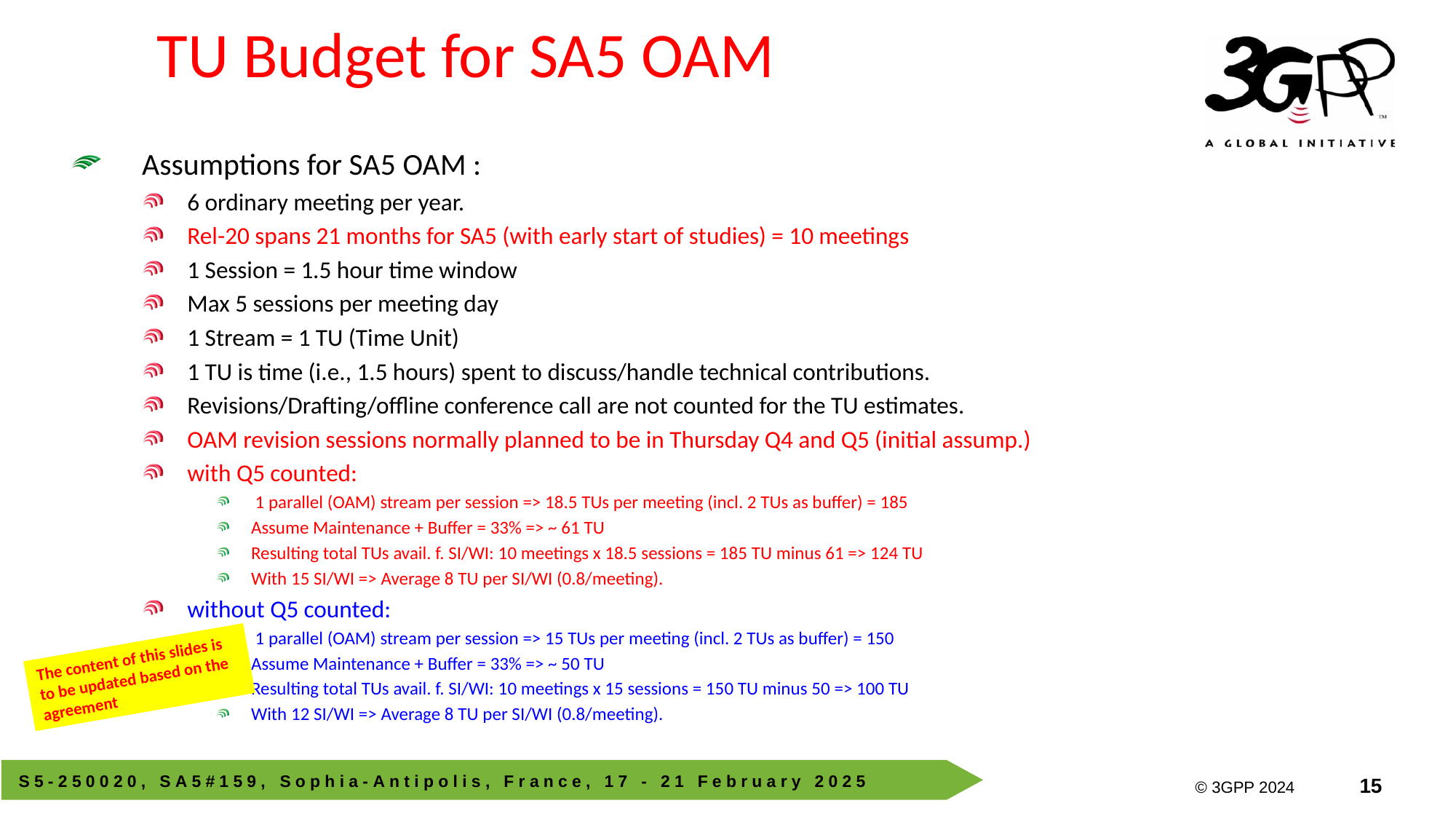

# TU Budget for SA5 OAM
Assumptions for SA5 OAM :
6 ordinary meeting per year.
Rel-20 spans 21 months for SA5 (with early start of studies) = 10 meetings
1 Session = 1.5 hour time window
Max 5 sessions per meeting day
1 Stream = 1 TU (Time Unit)
1 TU is time (i.e., 1.5 hours) spent to discuss/handle technical contributions.
Revisions/Drafting/offline conference call are not counted for the TU estimates.
OAM revision sessions normally planned to be in Thursday Q4 and Q5 (initial assump.)
with Q5 counted:
 1 parallel (OAM) stream per session => 18.5 TUs per meeting (incl. 2 TUs as buffer) = 185
Assume Maintenance + Buffer = 33% => ~ 61 TU
Resulting total TUs avail. f. SI/WI: 10 meetings x 18.5 sessions = 185 TU minus 61 => 124 TU
With 15 SI/WI => Average 8 TU per SI/WI (0.8/meeting).
without Q5 counted:
 1 parallel (OAM) stream per session => 15 TUs per meeting (incl. 2 TUs as buffer) = 150
Assume Maintenance + Buffer = 33% => ~ 50 TU
Resulting total TUs avail. f. SI/WI: 10 meetings x 15 sessions = 150 TU minus 50 => 100 TU
With 12 SI/WI => Average 8 TU per SI/WI (0.8/meeting).

The content of this slides is to be updated based on the agreement